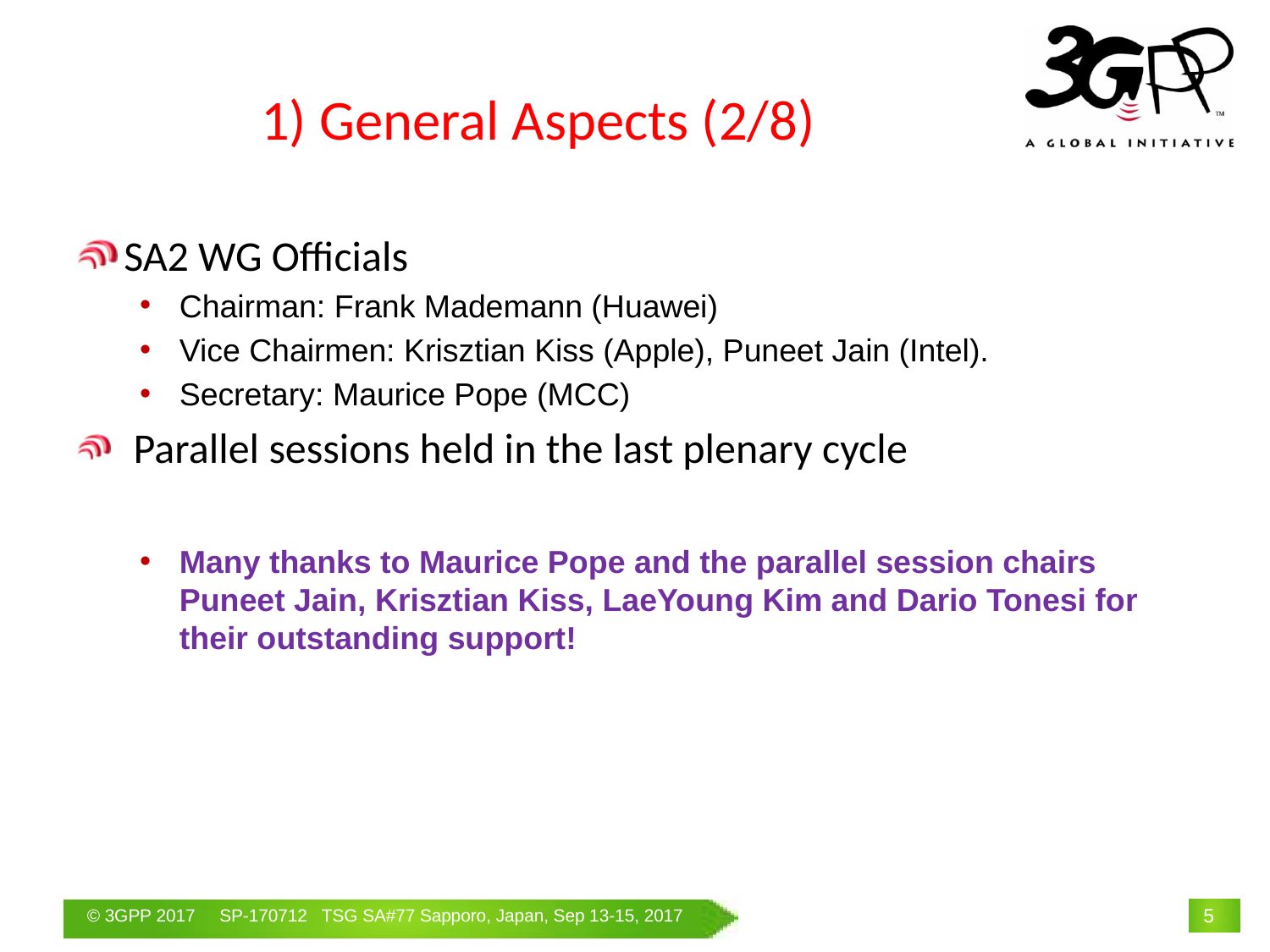

# 1) General Aspects (2/8)
SA2 WG Officials
Chairman: Frank Mademann (Huawei)
Vice Chairmen: Krisztian Kiss (Apple), Puneet Jain (Intel).
Secretary: Maurice Pope (MCC)
 Parallel sessions held in the last plenary cycle

Many thanks to Maurice Pope and the parallel session chairs Puneet Jain, Krisztian Kiss, LaeYoung Kim and Dario Tonesi for their outstanding support!